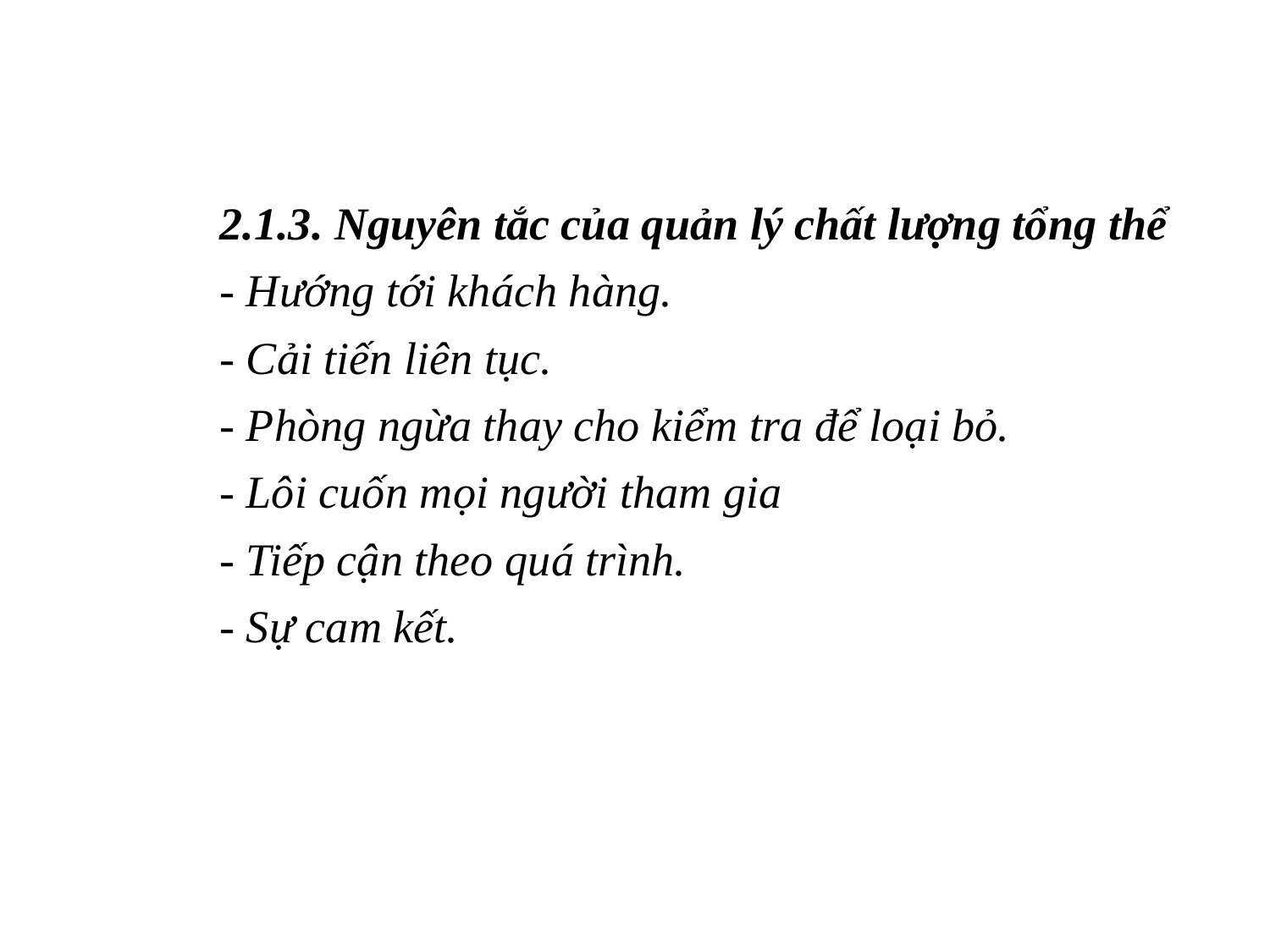

2.1.3. Nguyên tắc của quản lý chất lượng tổng thể
	- Hướng tới khách hàng.
	- Cải tiến liên tục.
	- Phòng ngừa thay cho kiểm tra để loại bỏ.
 	- Lôi cuốn mọi người tham gia
	- Tiếp cận theo quá trình.
	- Sự cam kết.